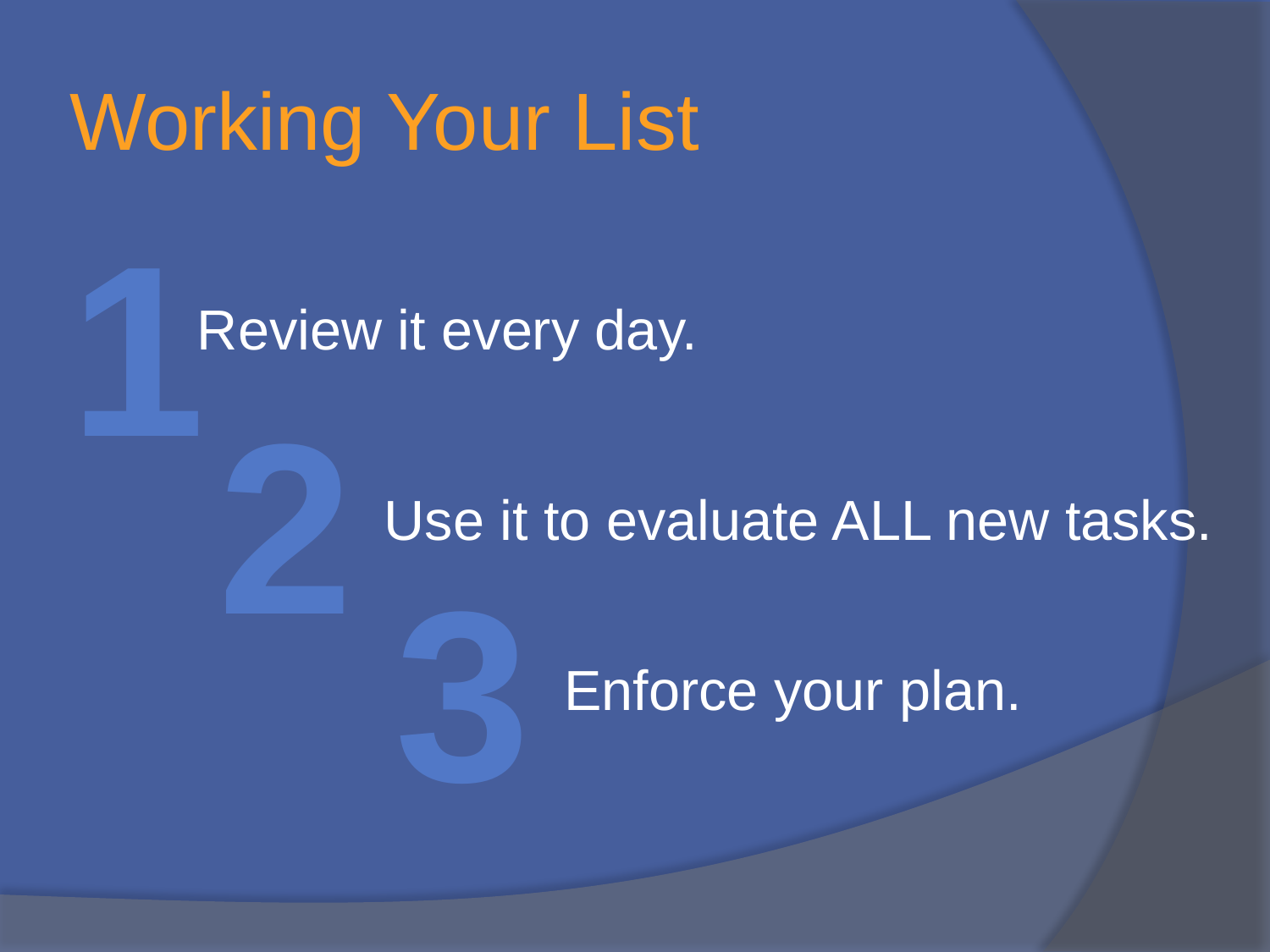

# Working Your List
1
2
3
Review it every day.
Use it to evaluate ALL new tasks.
Enforce your plan.